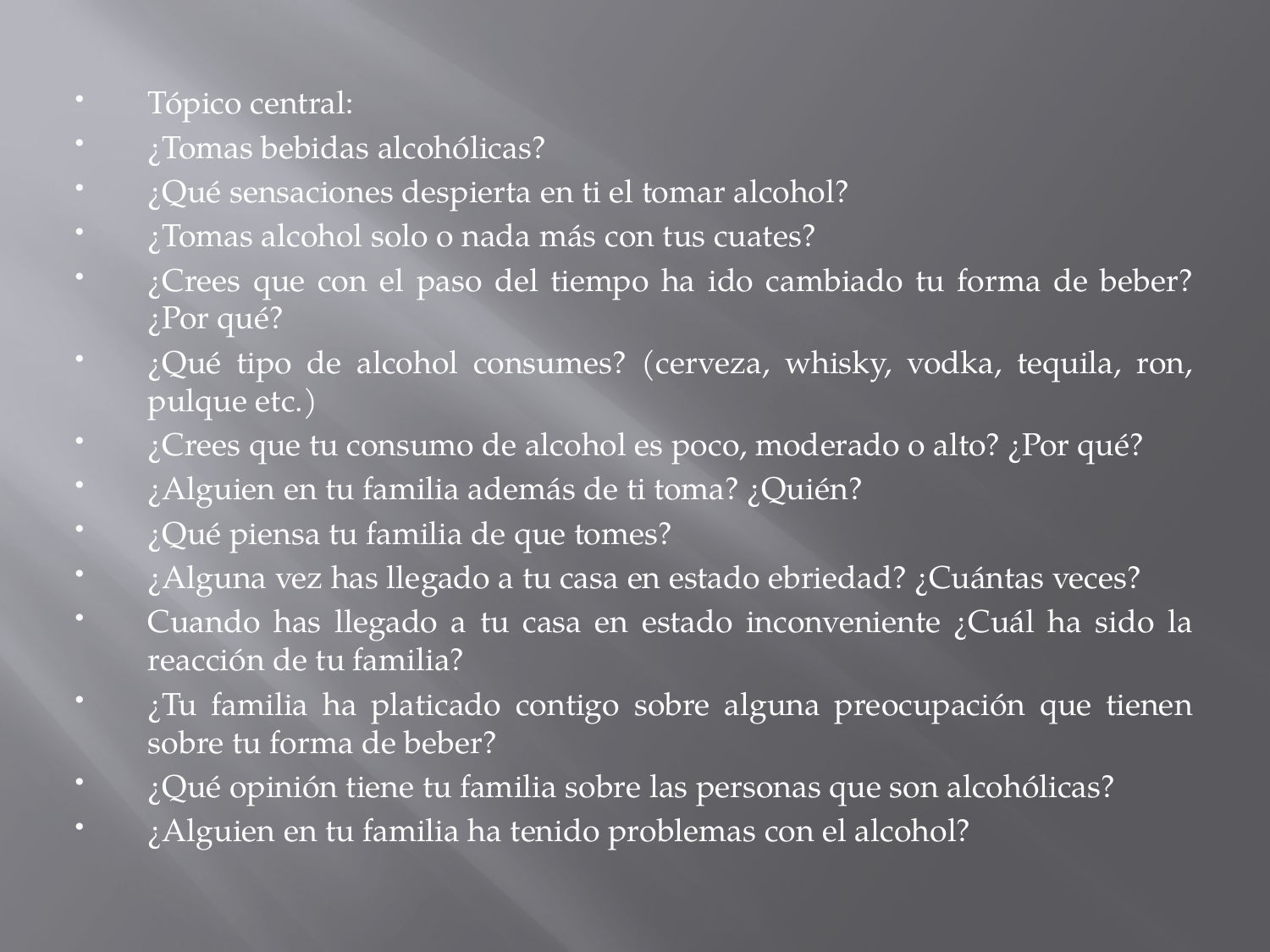

#
Tópico central:
¿Tomas bebidas alcohólicas?
¿Qué sensaciones despierta en ti el tomar alcohol?
¿Tomas alcohol solo o nada más con tus cuates?
¿Crees que con el paso del tiempo ha ido cambiado tu forma de beber? ¿Por qué?
¿Qué tipo de alcohol consumes? (cerveza, whisky, vodka, tequila, ron, pulque etc.)
¿Crees que tu consumo de alcohol es poco, moderado o alto? ¿Por qué?
¿Alguien en tu familia además de ti toma? ¿Quién?
¿Qué piensa tu familia de que tomes?
¿Alguna vez has llegado a tu casa en estado ebriedad? ¿Cuántas veces?
Cuando has llegado a tu casa en estado inconveniente ¿Cuál ha sido la reacción de tu familia?
¿Tu familia ha platicado contigo sobre alguna preocupación que tienen sobre tu forma de beber?
¿Qué opinión tiene tu familia sobre las personas que son alcohólicas?
¿Alguien en tu familia ha tenido problemas con el alcohol?